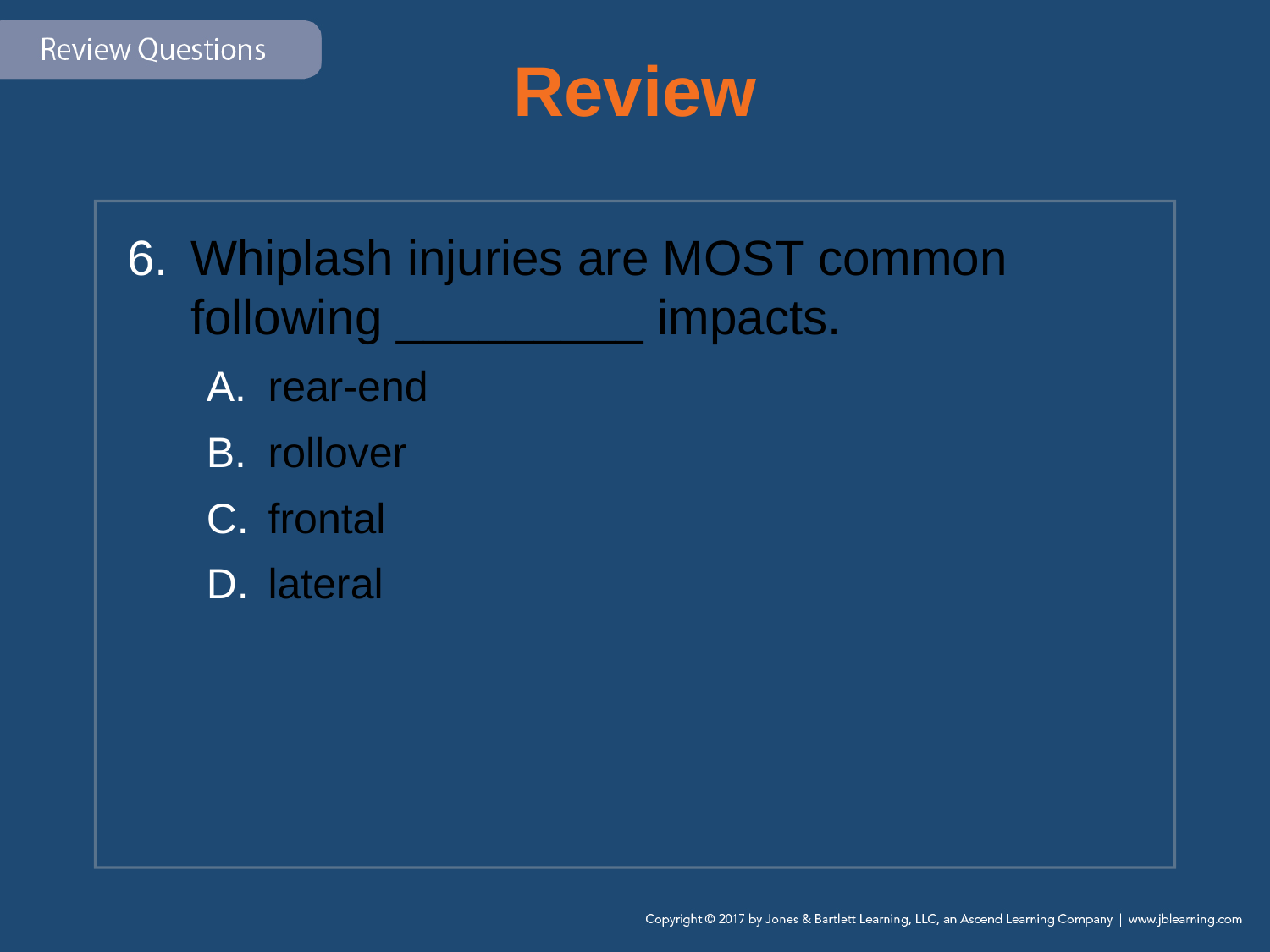

# Review
Whiplash injuries are MOST common following _________ impacts.
rear-end
rollover
frontal
lateral